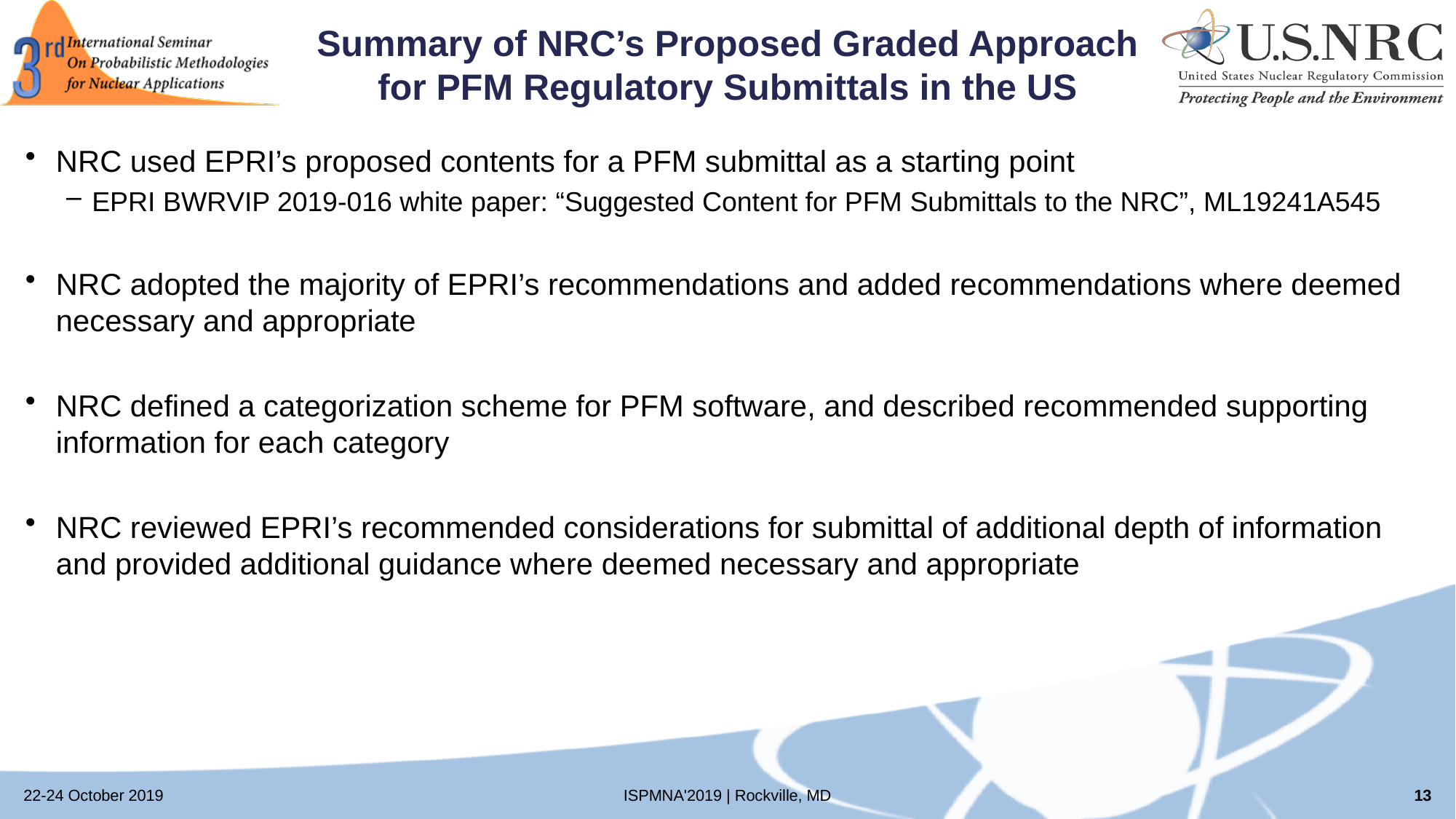

# Summary of NRC’s Proposed Graded Approach for PFM Regulatory Submittals in the US
NRC used EPRI’s proposed contents for a PFM submittal as a starting point
EPRI BWRVIP 2019-016 white paper: “Suggested Content for PFM Submittals to the NRC”, ML19241A545

NRC adopted the majority of EPRI’s recommendations and added recommendations where deemed necessary and appropriate

NRC defined a categorization scheme for PFM software, and described recommended supporting information for each category

NRC reviewed EPRI’s recommended considerations for submittal of additional depth of information and provided additional guidance where deemed necessary and appropriate
22-24 October 2019
ISPMNA'2019 | Rockville, MD
13